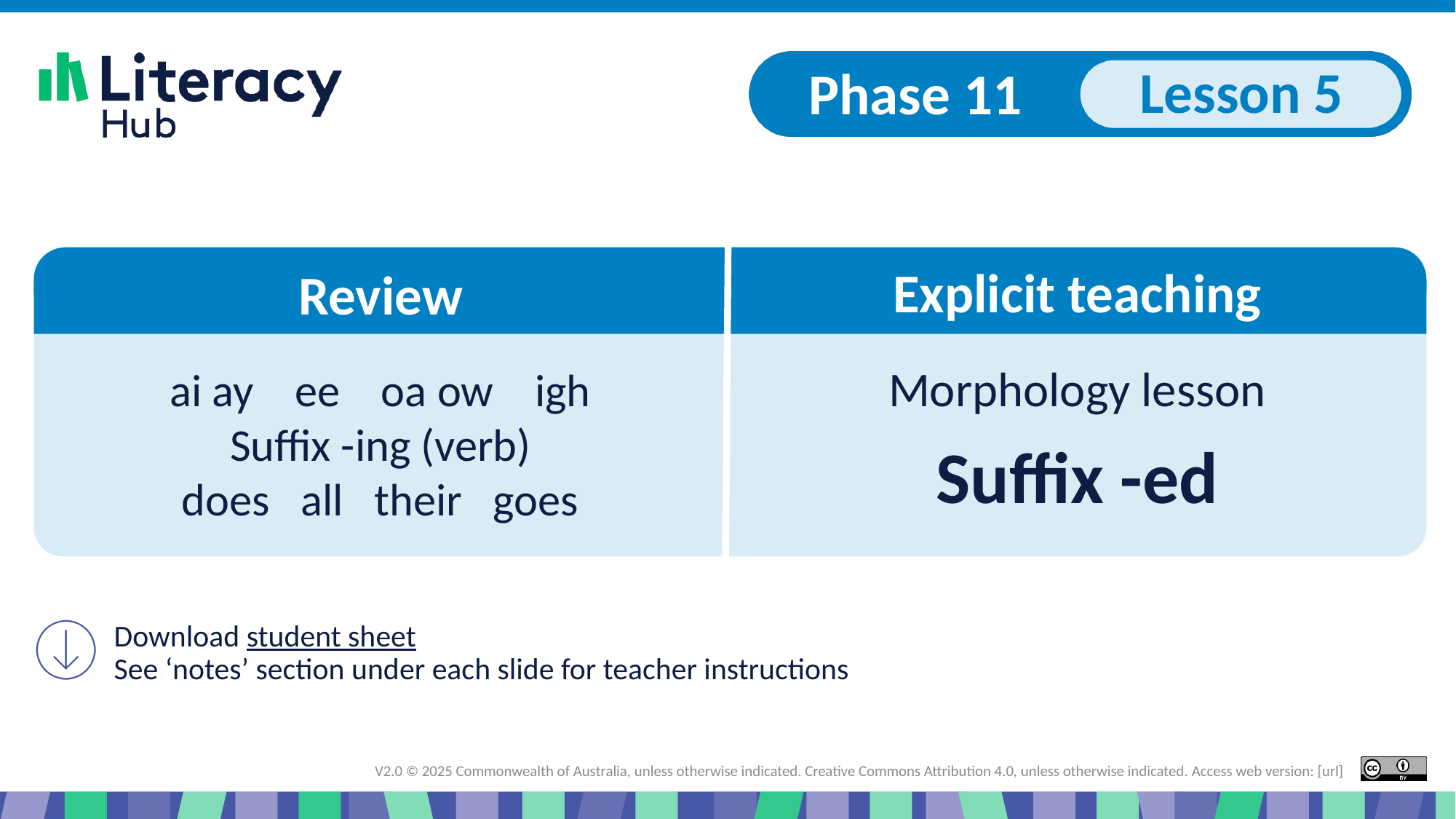

# Explicit teaching
Review
ai ay    ee    oa ow    igh
Suffix -ing (verb)
does   all   their   goes
Morphology lesson
Suffix -ed